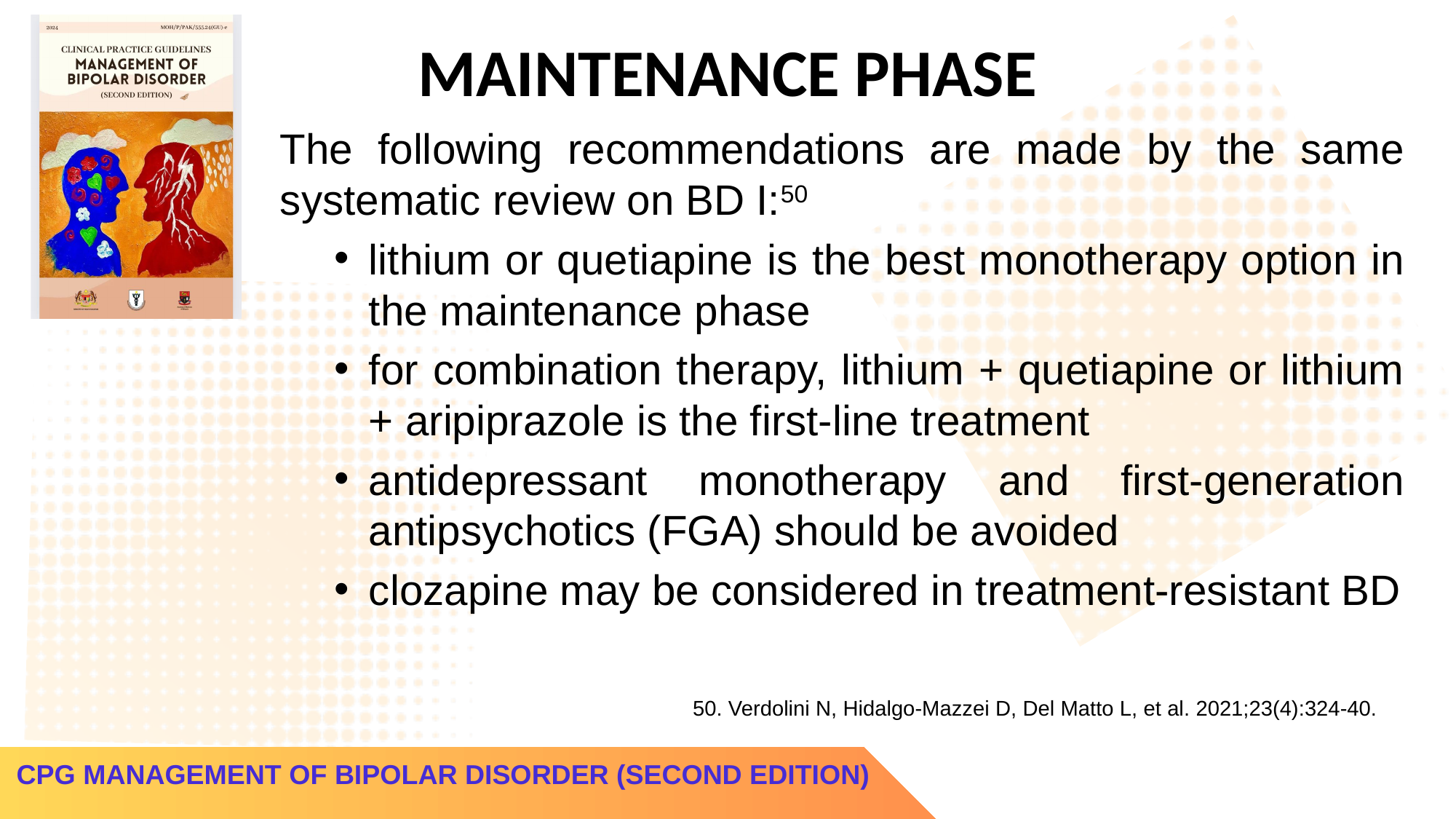

MAINTENANCE PHASE

The following recommendations are made by the same systematic review on BD I:50
lithium or quetiapine is the best monotherapy option in the maintenance phase
for combination therapy, lithium + quetiapine or lithium + aripiprazole is the first-line treatment
antidepressant monotherapy and first-generation antipsychotics (FGA) should be avoided
clozapine may be considered in treatment-resistant BD

50. Verdolini N, Hidalgo-Mazzei D, Del Matto L, et al. 2021;23(4):324-40.

CPG MANAGEMENT OF BIPOLAR DISORDER (SECOND EDITION)